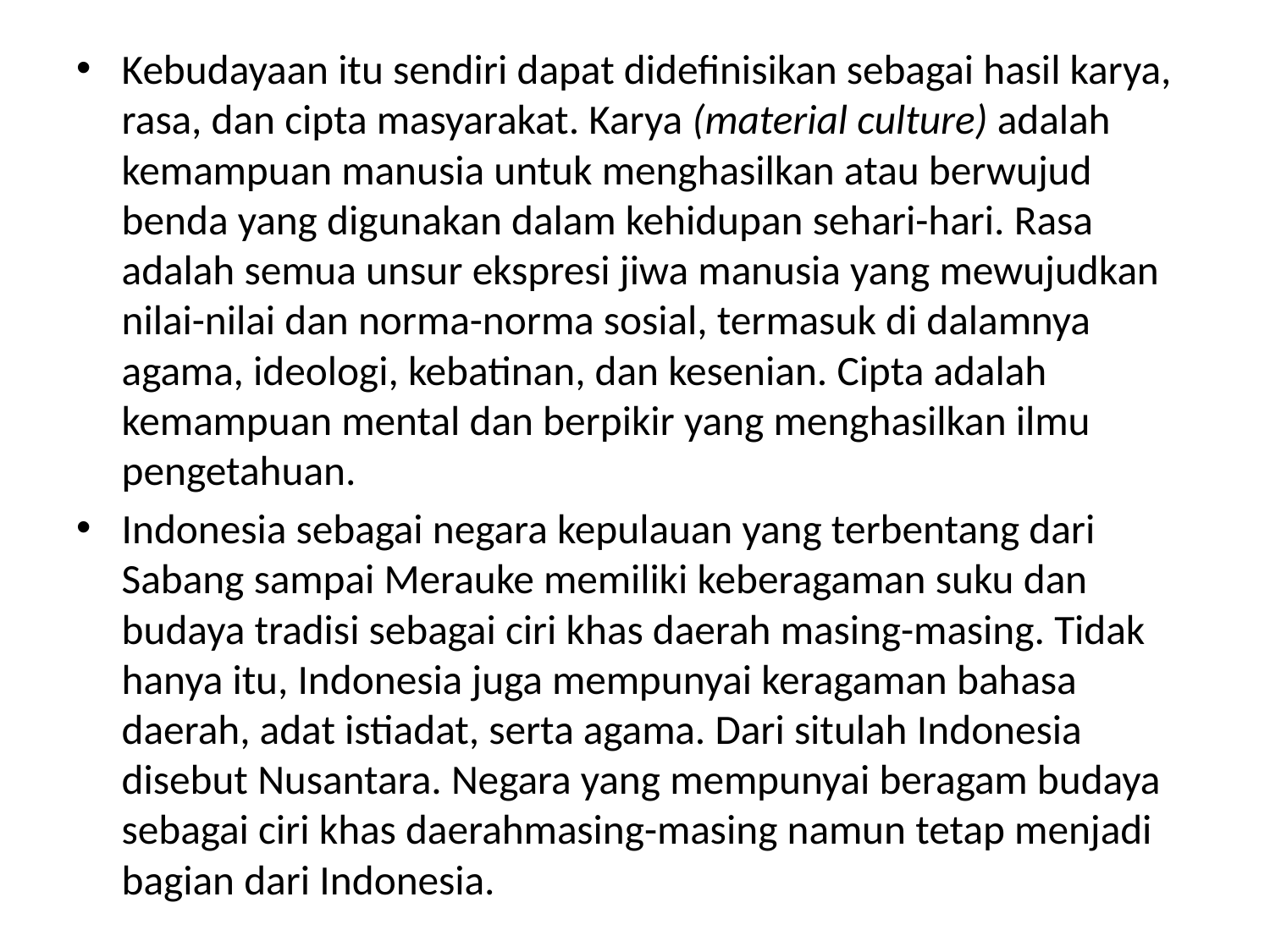

Kebudayaan itu sendiri dapat didefinisikan sebagai hasil karya, rasa, dan cipta masyarakat. Karya (material culture) adalah kemampuan manusia untuk menghasilkan atau berwujud benda yang digunakan dalam kehidupan sehari-hari. Rasa adalah semua unsur ekspresi jiwa manusia yang mewujudkan nilai-nilai dan norma-norma sosial, termasuk di dalamnya agama, ideologi, kebatinan, dan kesenian. Cipta adalah kemampuan mental dan berpikir yang menghasilkan ilmu pengetahuan.
Indonesia sebagai negara kepulauan yang terbentang dari Sabang sampai Merauke memiliki keberagaman suku dan budaya tradisi sebagai ciri khas daerah masing-masing. Tidak hanya itu, Indonesia juga mempunyai keragaman bahasa daerah, adat istiadat, serta agama. Dari situlah Indonesia disebut Nusantara. Negara yang mempunyai beragam budaya sebagai ciri khas daerahmasing-masing namun tetap menjadi bagian dari Indonesia.